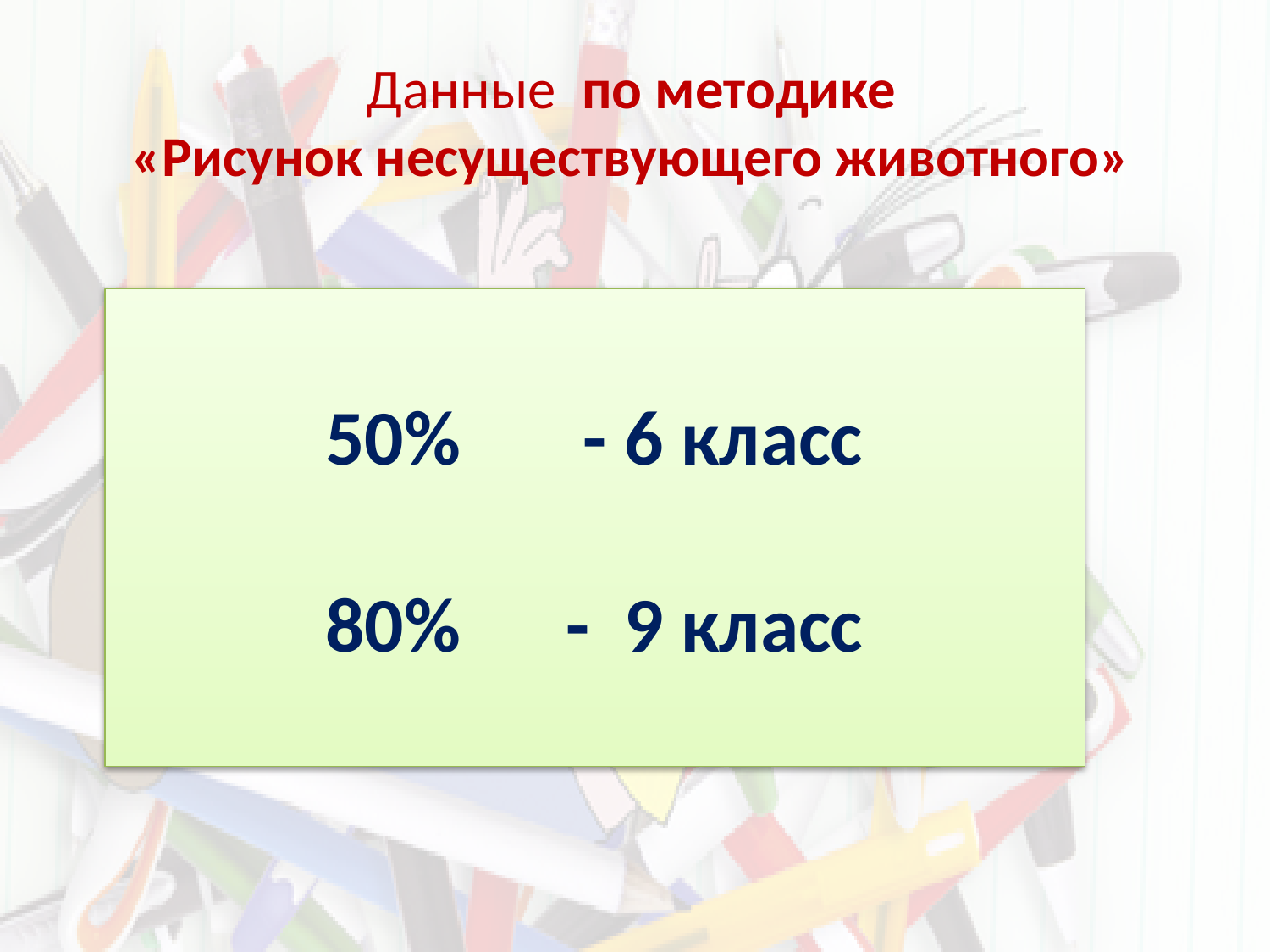

Данные  по методике
«Рисунок несуществующего животного»

50%       - 6 класс

80%      -  9 класс